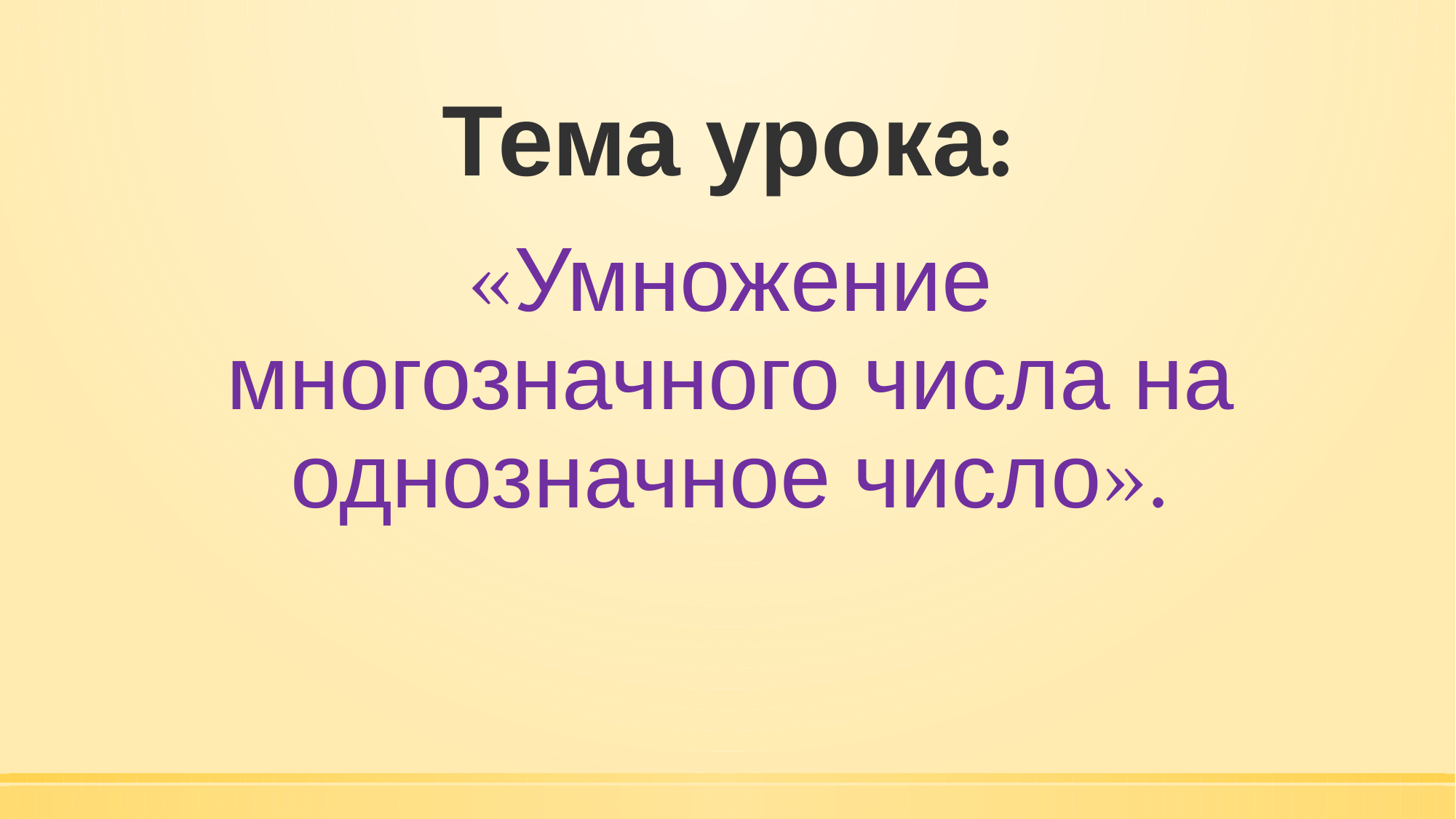

# Тема урока:
«Умножение многозначного числа на однозначное число».